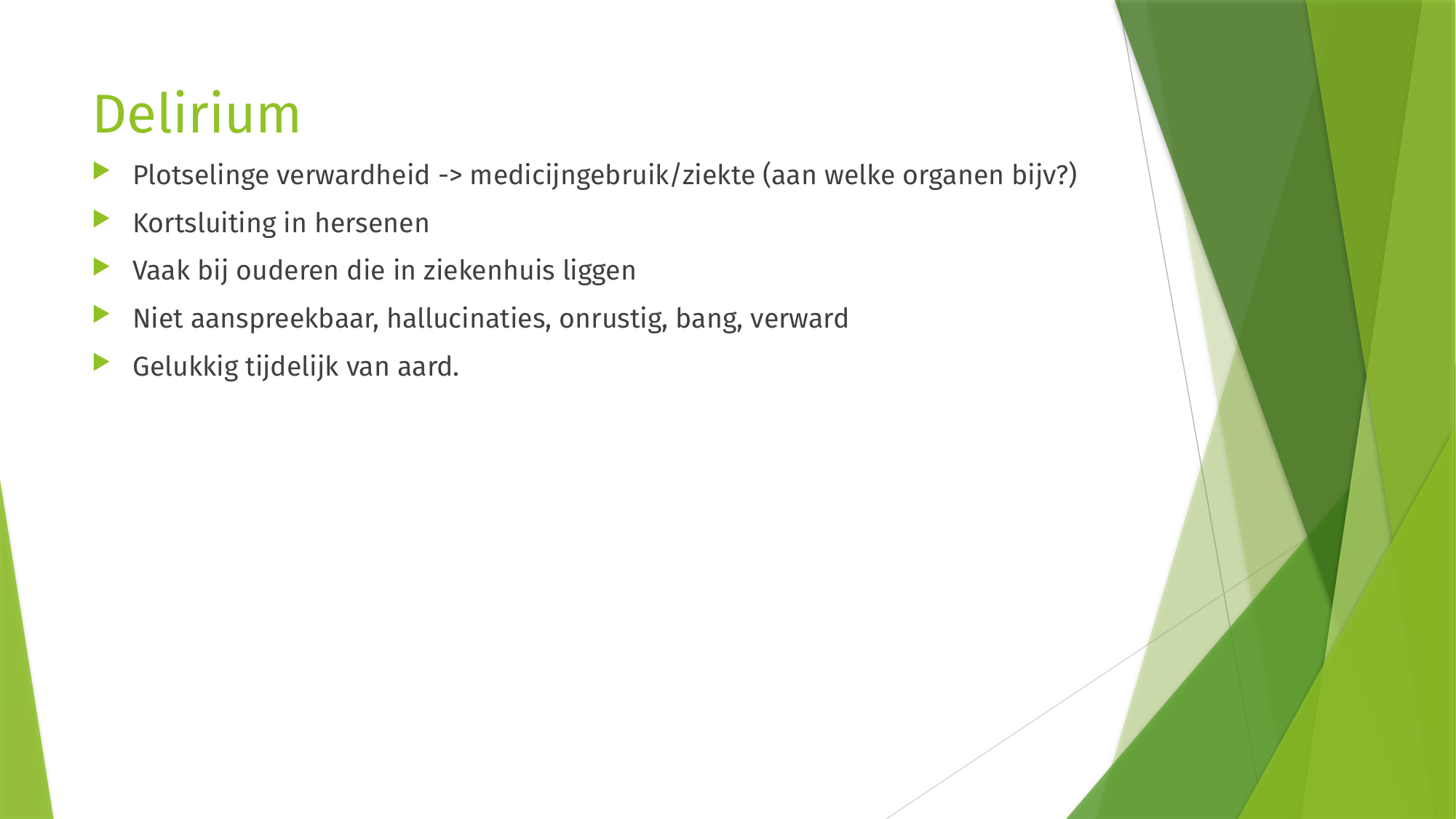

# Delirium
Plotselinge verwardheid -> medicijngebruik/ziekte (aan welke organen bijv?)
Kortsluiting in hersenen
Vaak bij ouderen die in ziekenhuis liggen
Niet aanspreekbaar, hallucinaties, onrustig, bang, verward
Gelukkig tijdelijk van aard.